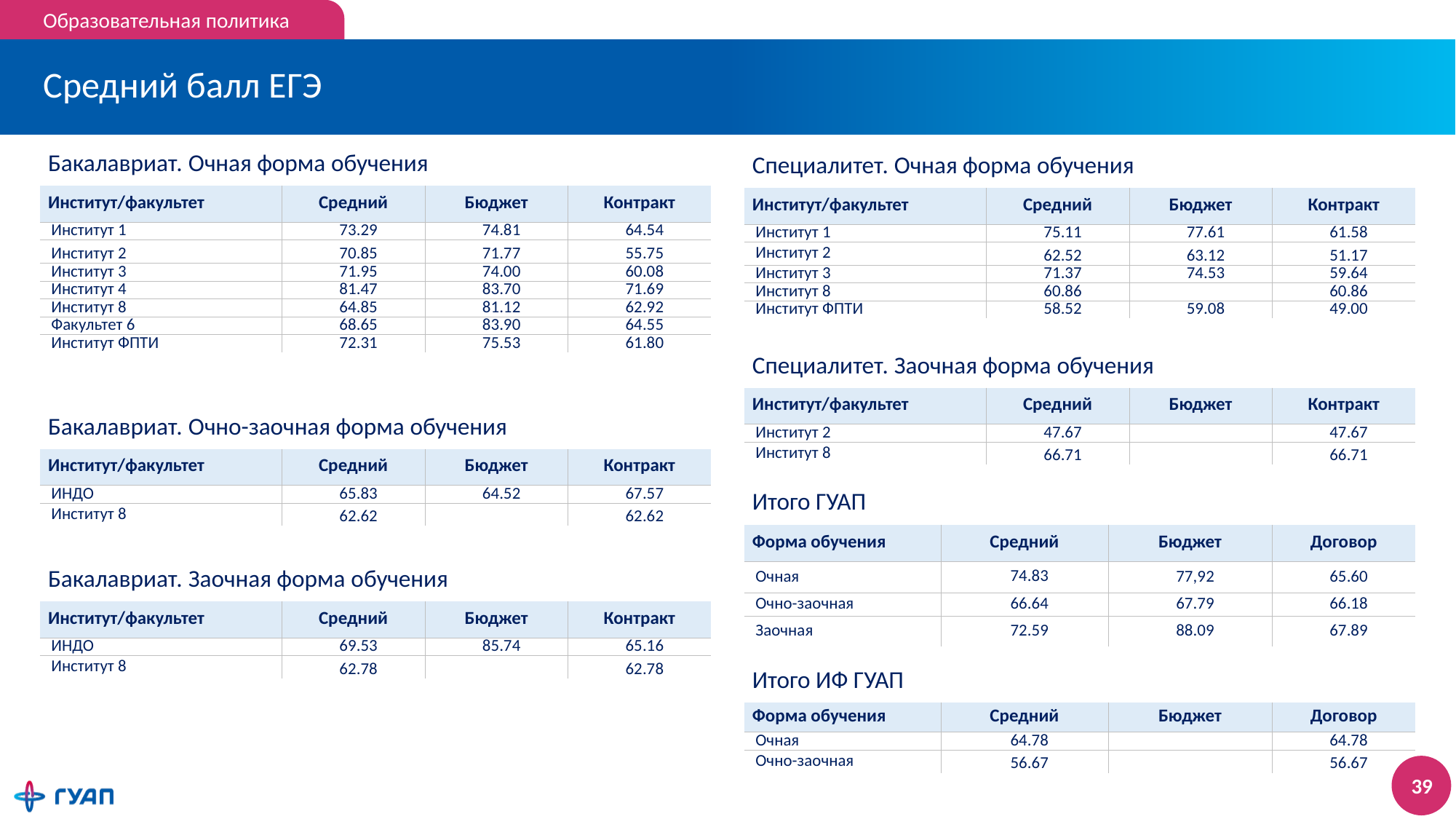

Образовательная политика
# Средний балл ЕГЭ
| Бакалавриат. Очная форма oбучения |  |  |  |
| --- | --- | --- | --- |
| Институт/факультет | Средний | Бюджет | Контракт |
| Институт 1 | 73.29 | 74.81 | 64.54 |
| Институт 2 | 70.85 | 71.77 | 55.75 |
| Институт 3 | 71.95 | 74.00 | 60.08 |
| Институт 4 | 81.47 | 83.70 | 71.69 |
| Институт 8 | 64.85 | 81.12 | 62.92 |
| Факультет 6 | 68.65 | 83.90 | 64.55 |
| Институт ФПТИ | 72.31 | 75.53 | 61.80 |
| Специалитет. Очная форма oбучения |  |  |  |
| --- | --- | --- | --- |
| Институт/факультет | Средний | Бюджет | Контракт |
| Институт 1 | 75.11 | 77.61 | 61.58 |
| Институт 2 | 62.52 | 63.12 | 51.17 |
| Институт 3 | 71.37 | 74.53 | 59.64 |
| Институт 8 | 60.86 |  | 60.86 |
| Институт ФПТИ | 58.52 | 59.08 | 49.00 |
| Специалитет. Заочная форма oбучения |  |  |  |
| --- | --- | --- | --- |
| Институт/факультет | Средний | Бюджет | Контракт |
| Институт 2 | 47.67 |  | 47.67 |
| Институт 8 | 66.71 |  | 66.71 |
| Бакалавриат. Очно-заочная форма oбучения |  |  |  |
| --- | --- | --- | --- |
| Институт/факультет | Средний | Бюджет | Контракт |
| ИНДО | 65.83 | 64.52 | 67.57 |
| Институт 8 | 62.62 |  | 62.62 |
| Итого ГУАП |  |  |  |
| --- | --- | --- | --- |
| Форма обучения | Средний | Бюджет | Договор |
| Очная | 74.83 | 77,92 | 65.60 |
| Очно-заочная | 66.64 | 67.79 | 66.18 |
| Заочная | 72.59 | 88.09 | 67.89 |
| Бакалавриат. Заочная форма oбучения |  |  |  |
| --- | --- | --- | --- |
| Институт/факультет | Средний | Бюджет | Контракт |
| ИНДО | 69.53 | 85.74 | 65.16 |
| Институт 8 | 62.78 |  | 62.78 |
| Итого ИФ ГУАП |  |  |  |
| --- | --- | --- | --- |
| Форма обучения | Средний | Бюджет | Договор |
| Очная | 64.78 |  | 64.78 |
| Очно-заочная | 56.67 |  | 56.67 |